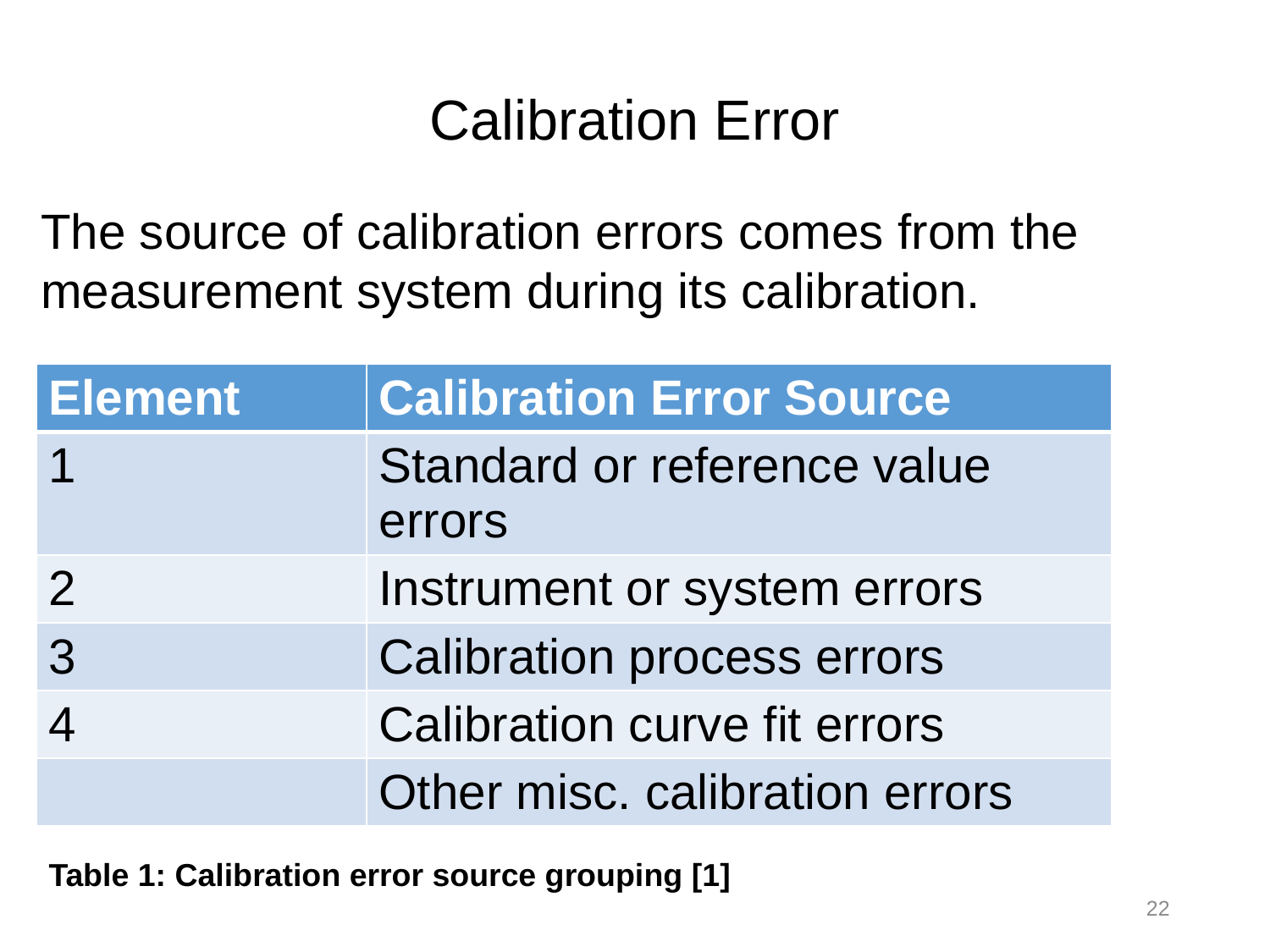

Calibration Error
The source of calibration errors comes from the measurement system during its calibration.
| Element | Calibration Error Source |
| --- | --- |
| 1 | Standard or reference value errors |
| 2 | Instrument or system errors |
| 3 | Calibration process errors |
| 4 | Calibration curve fit errors |
|  | Other misc. calibration errors |
Table 1: Calibration error source grouping [1]
22